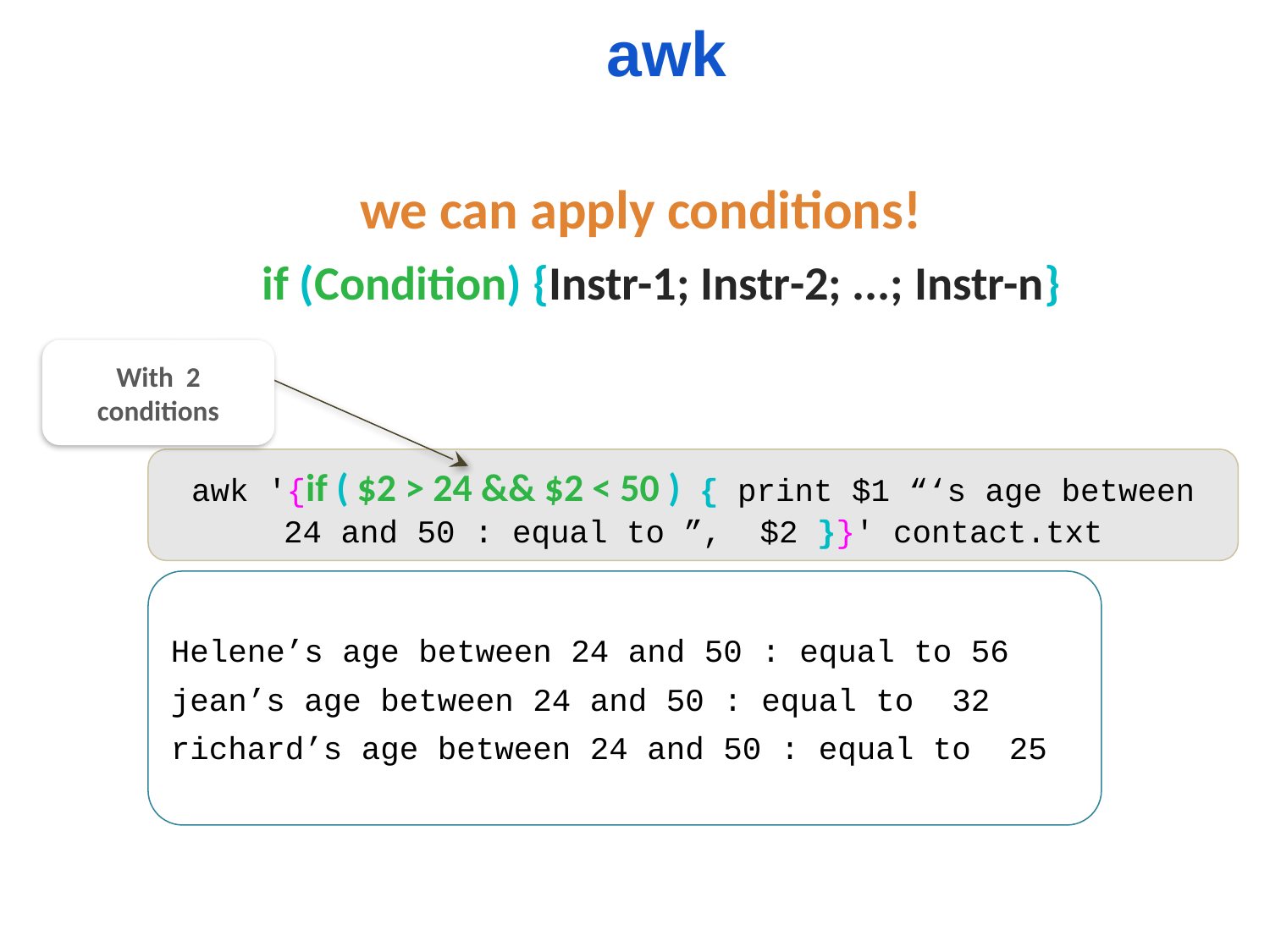

awk
we can apply conditions!
if (Condition) {Instr-1; Instr-2; ...; Instr-n}
With  2 conditions
awk '{if ( $2 > 24 && $2 < 50 ) { print $1 “‘s age between 24 and 50 : equal to ”,  $2 }}' contact.txt

Helene’s age between 24 and 50 : equal to 56
jean’s age between 24 and 50 : equal to  32
richard’s age between 24 and 50 : equal to  25